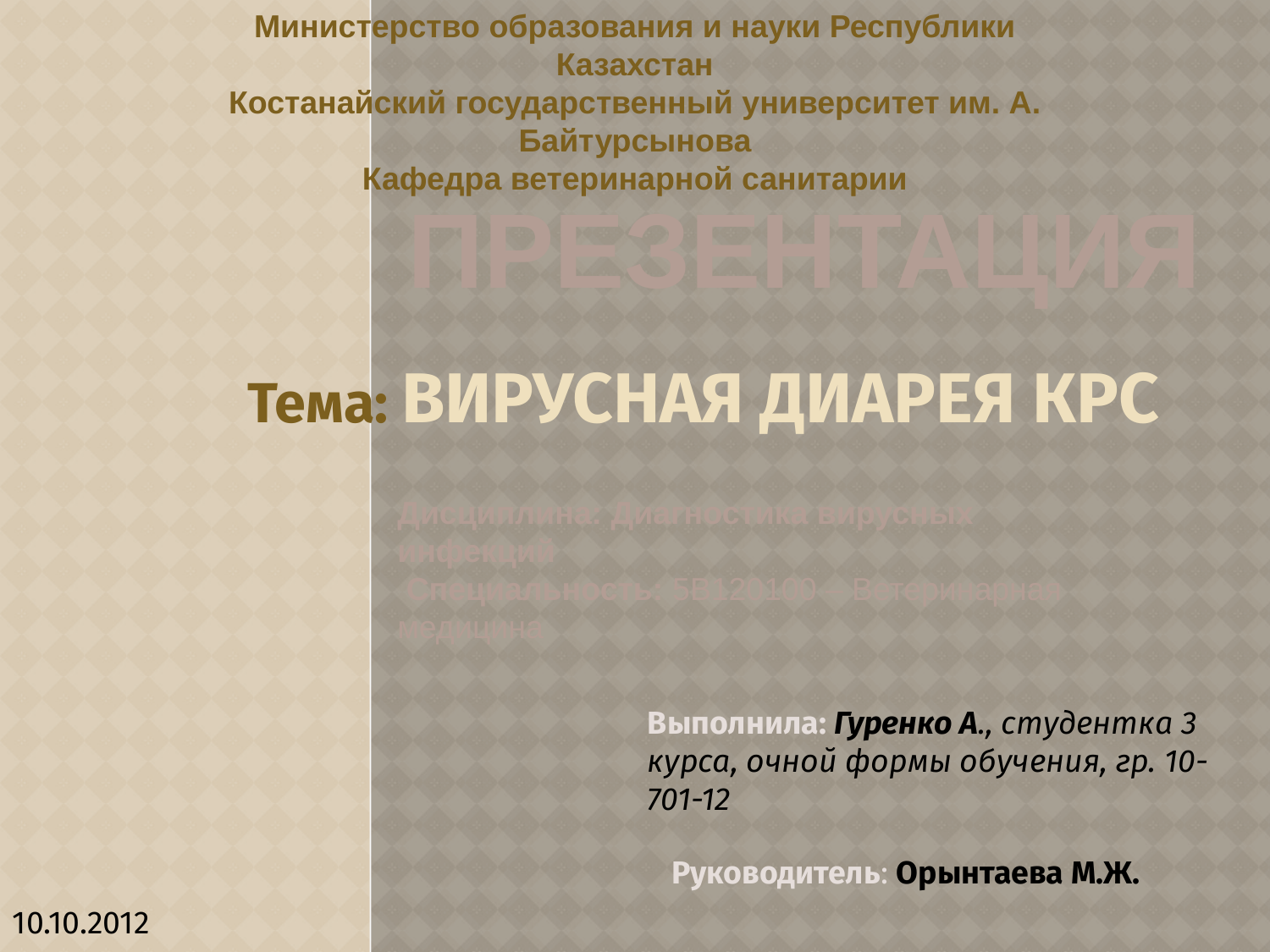

Министерство образования и науки Республики Казахстан
Костанайский государственный университет им. А. Байтурсынова
Кафедра ветеринарной санитарии
ПРЕЗЕНТАЦИЯ
Тема: ВИРУСНАЯ ДИАРЕЯ КРС
Дисциплина: Диагностика вирусных инфекций
 Специальность: 5В120100 – Ветеринарная медицина
Выполнила: Гуренко А., студентка 3 курса, очной формы обучения, гр. 10-701-12
Руководитель: Орынтаева М.Ж.
10.10.2012